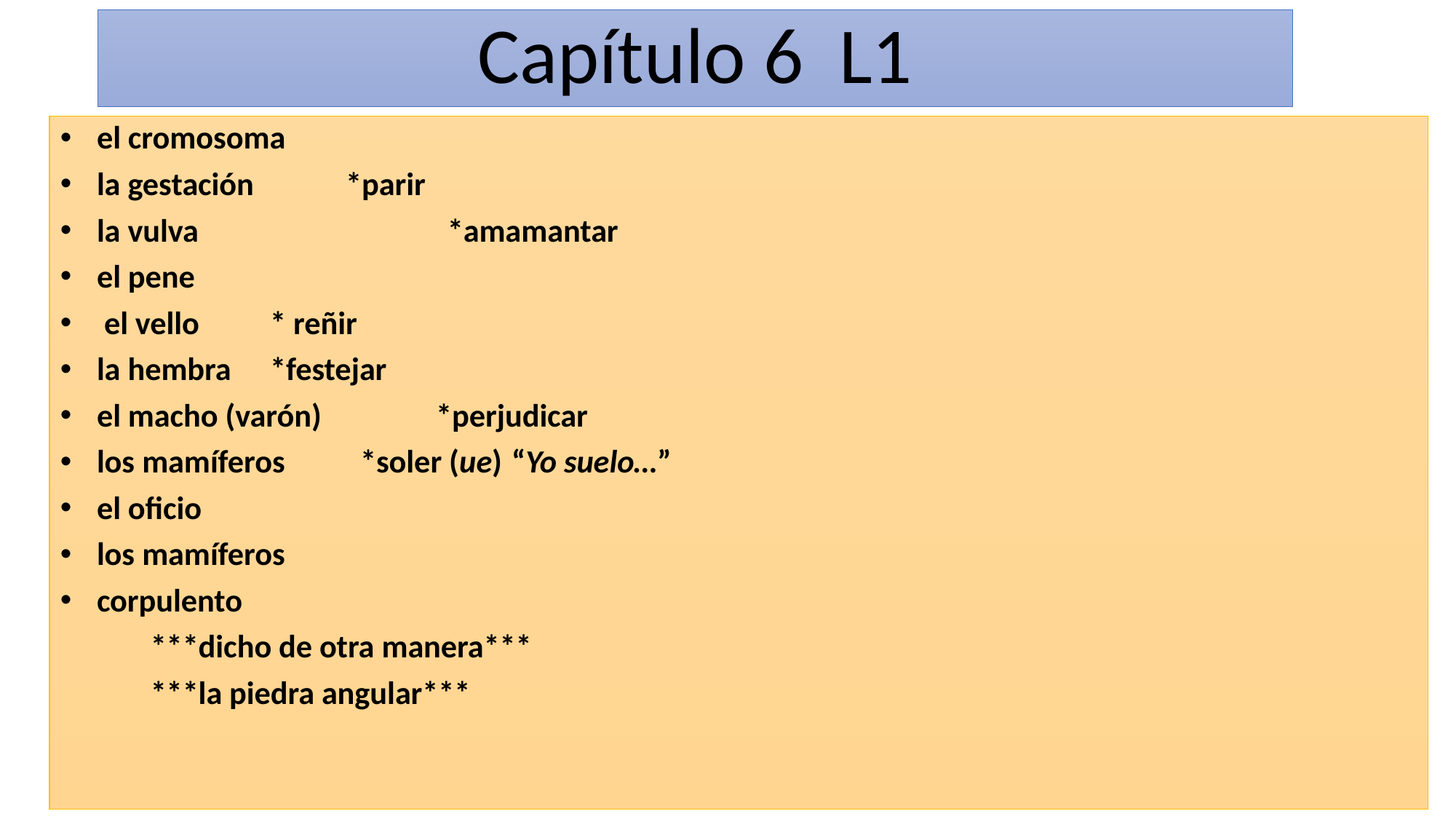

# Capítulo 6  L1
el cromosoma
la gestación 					      	*parir
la vulva					    	              *amamantar
el pene
 el vello 							 * reñir
la hembra 							 *festejar
el macho (varón) 	           					 *perjudicar
los mamíferos 						  *soler (ue)	“Yo suelo…”
el oficio
los mamíferos
corpulento
								 ***dicho de otra manera***
								 ***la piedra angular***